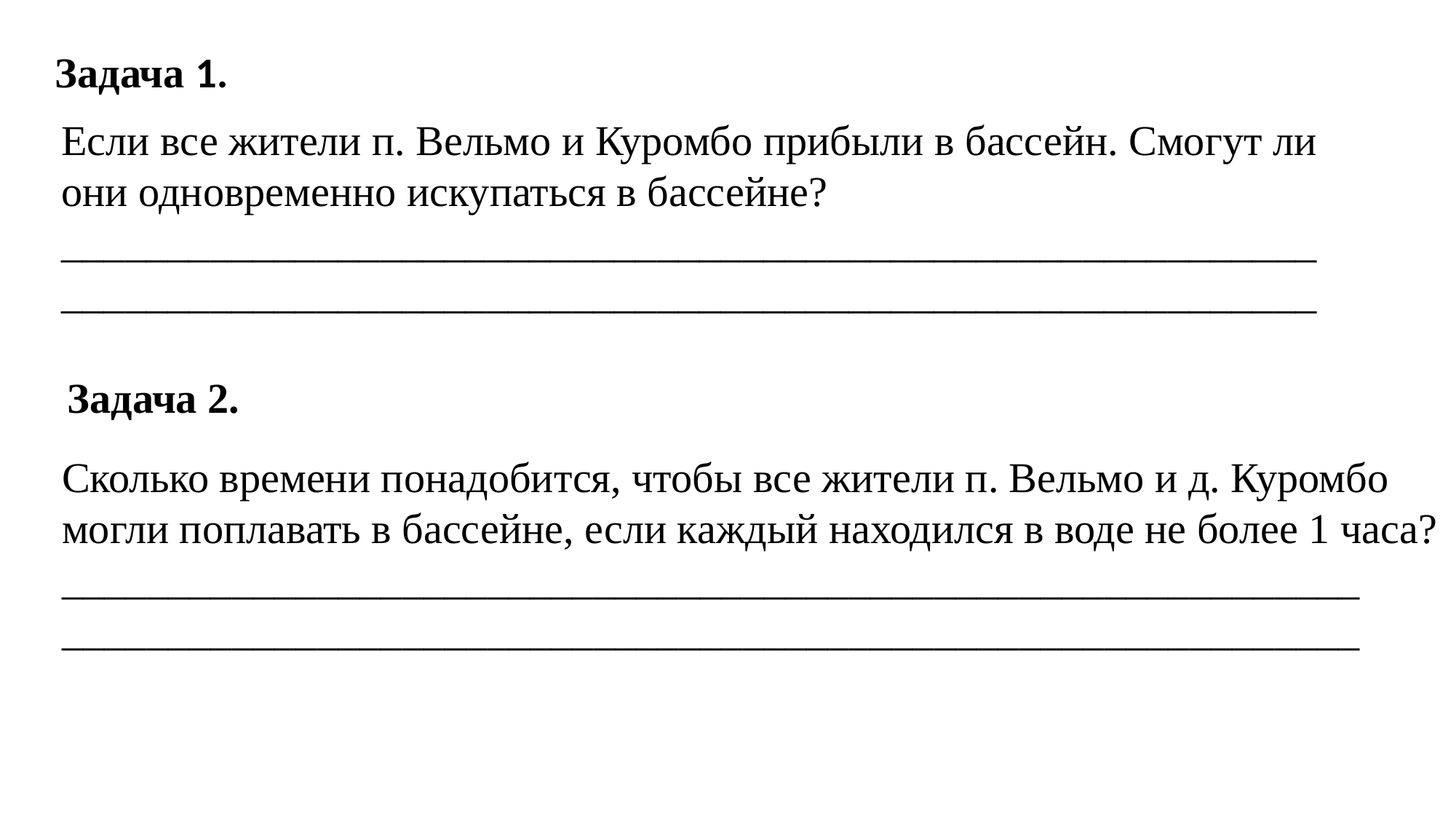

Задача 1.
Если все жители п. Вельмо и Куромбо прибыли в бассейн. Смогут ли
они одновременно искупаться в бассейне?
___________________________________________________________
___________________________________________________________
Задача 2.
Сколько времени понадобится, чтобы все жители п. Вельмо и д. Куромбо
могли поплавать в бассейне, если каждый находился в воде не более 1 часа?
_____________________________________________________________
_____________________________________________________________